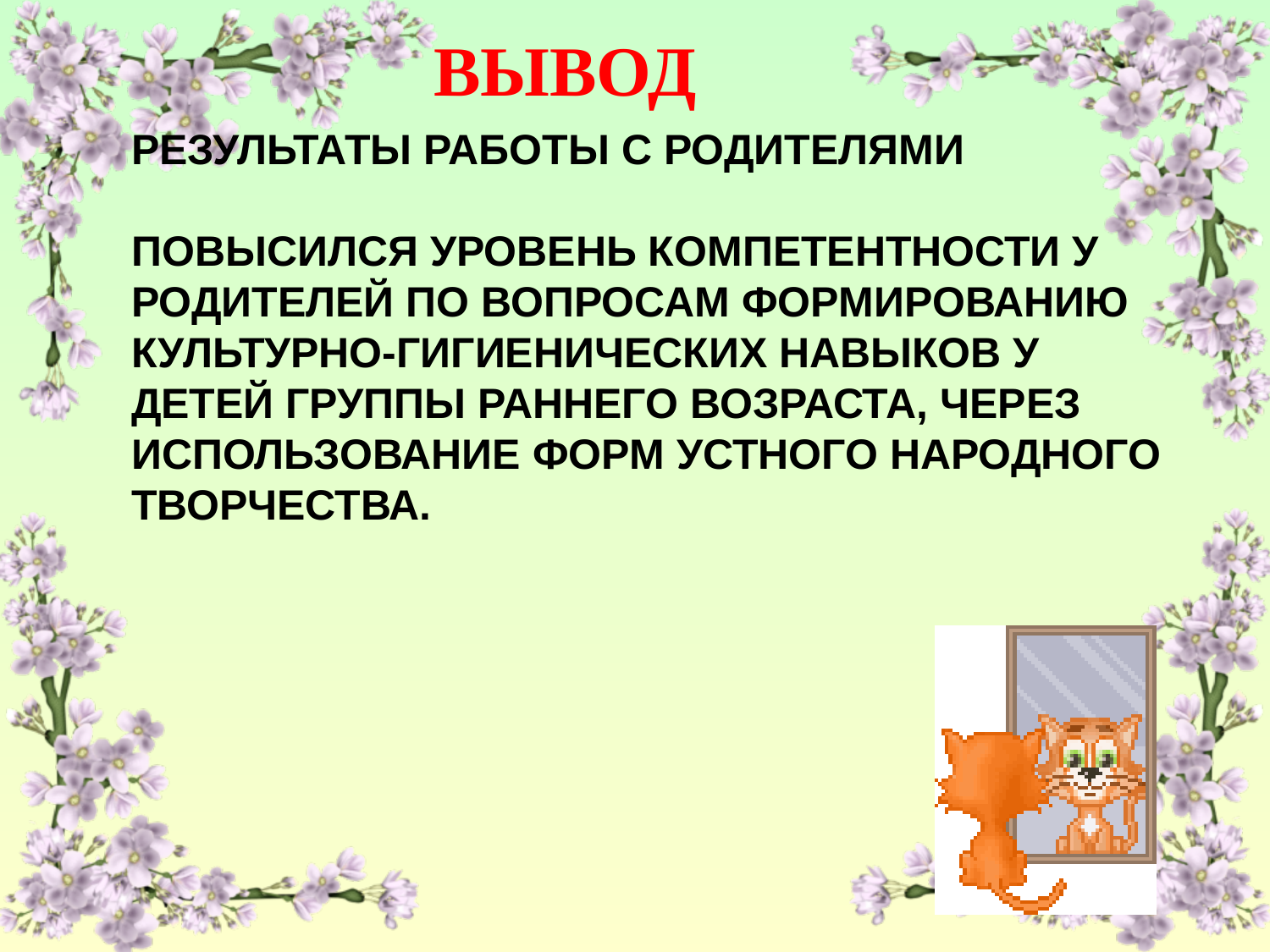

ВЫВОД
# Результаты работы с родителями Повысился уровень компетентности у родителей по вопросам формированию культурно-гигиенических навыков у детей группы раннего возраста, через использование форм устного народного творчества.